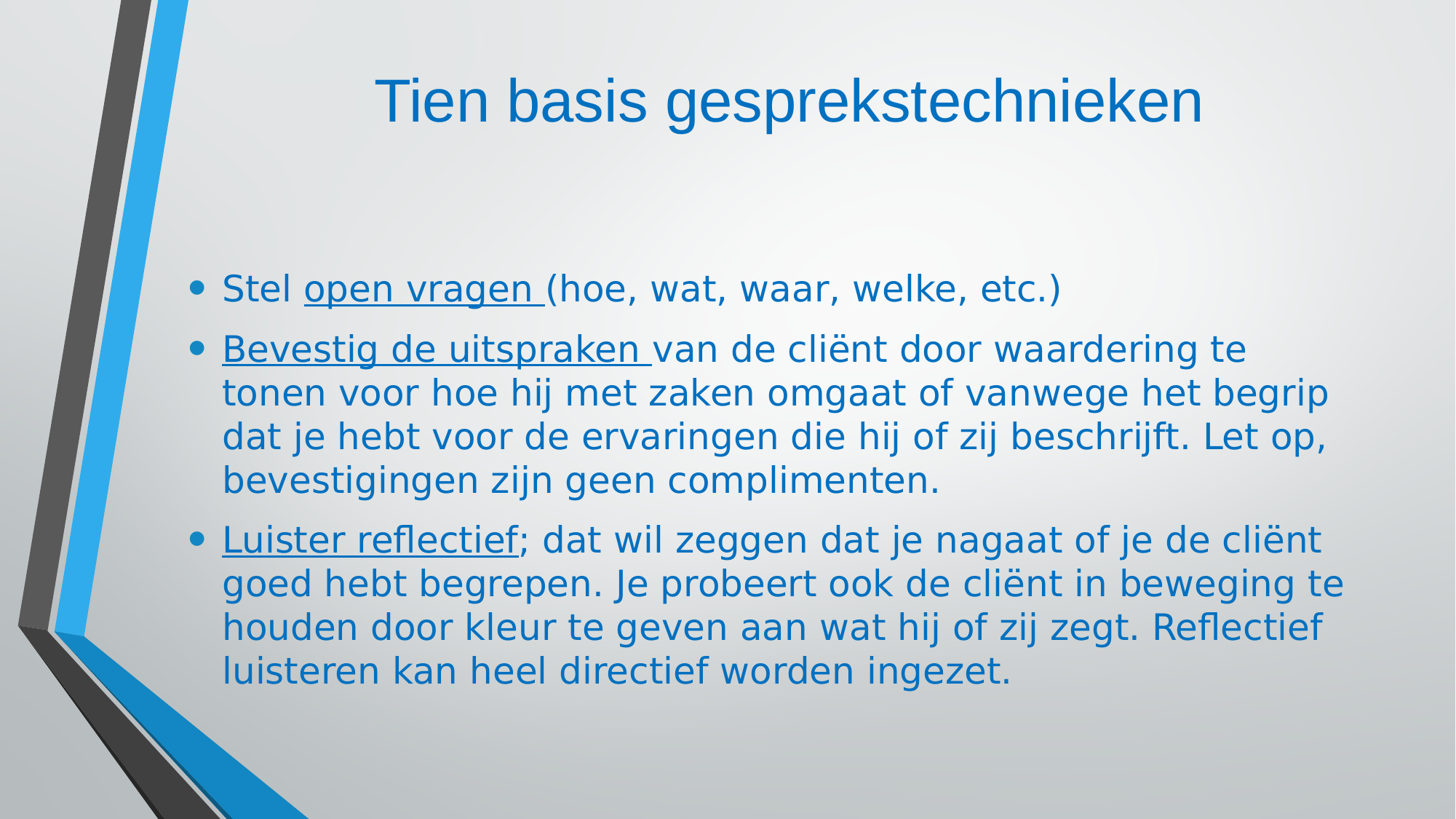

# Tien basis gesprekstechnieken
Stel open vragen (hoe, wat, waar, welke, etc.)
Bevestig de uitspraken van de cliënt door waardering te tonen voor hoe hij met zaken omgaat of vanwege het begrip dat je hebt voor de ervaringen die hij of zij beschrijft. Let op, bevestigingen zijn geen complimenten.
Luister reflectief; dat wil zeggen dat je nagaat of je de cliënt goed hebt begrepen. Je probeert ook de cliënt in beweging te houden door kleur te geven aan wat hij of zij zegt. Reflectief luisteren kan heel directief worden ingezet.